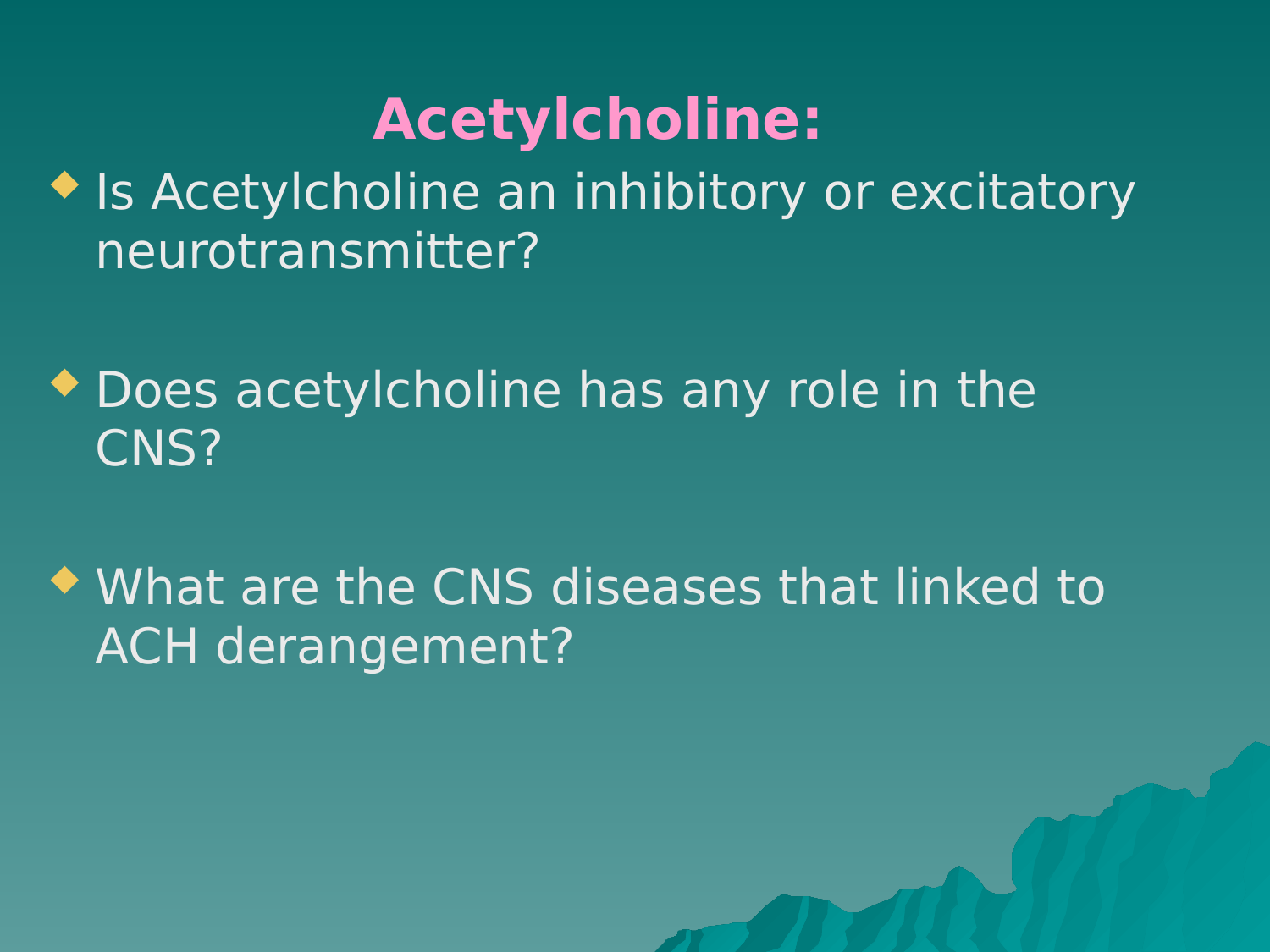

Acetylcholine:
Is Acetylcholine an inhibitory or excitatory neurotransmitter?

Does acetylcholine has any role in the CNS?

What are the CNS diseases that linked to ACH derangement?